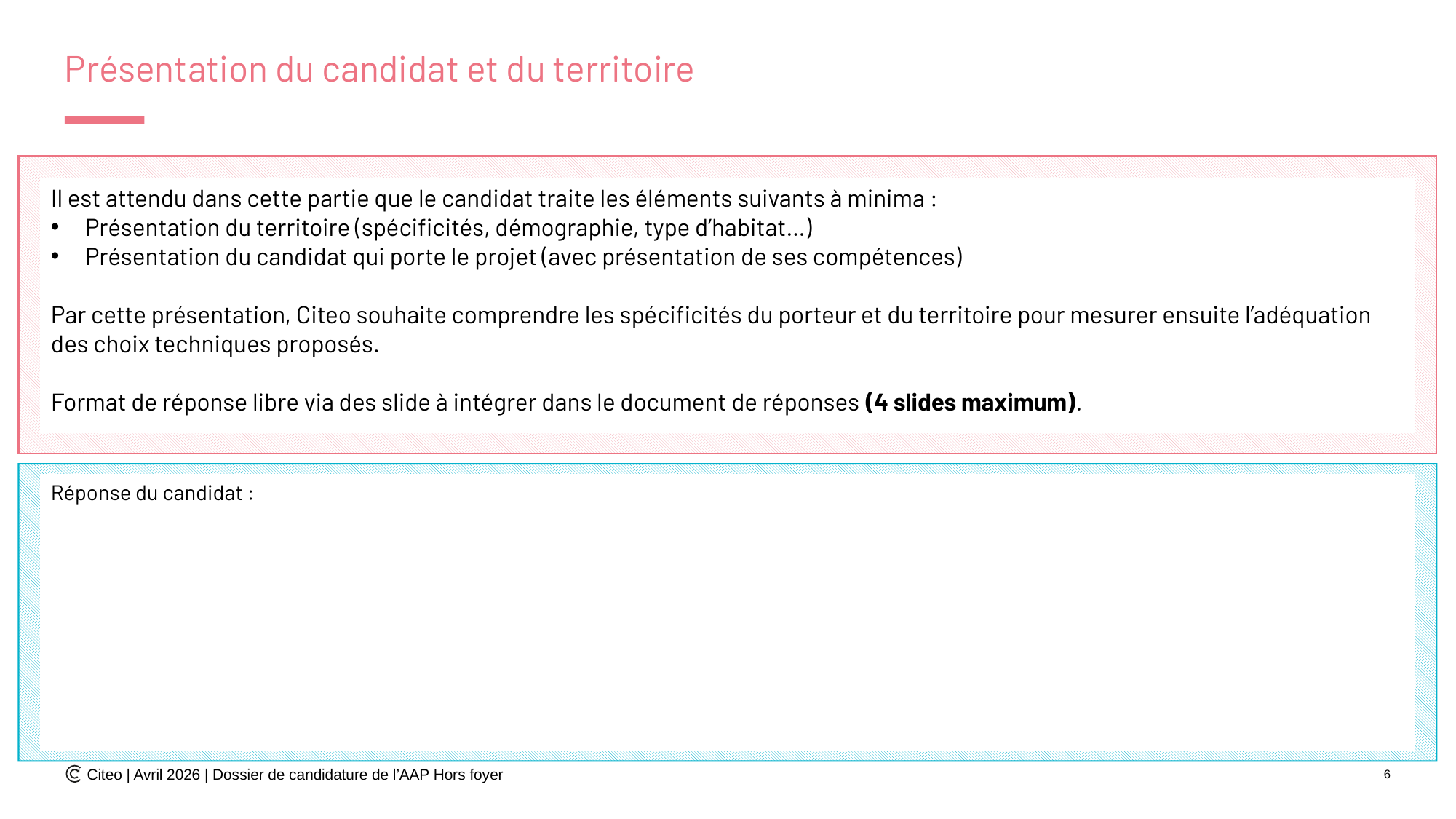

# Présentation du candidat et du territoire

Il est attendu dans cette partie que le candidat traite les éléments suivants à minima :
Présentation du territoire (spécificités, démographie, type d’habitat…)
Présentation du candidat qui porte le projet (avec présentation de ses compétences)

Par cette présentation, Citeo souhaite comprendre les spécificités du porteur et du territoire pour mesurer ensuite l’adéquation des choix techniques proposés.

Format de réponse libre via des slide à intégrer dans le document de réponses (4 slides maximum).

Réponse du candidat :
Citeo | Avril 2026 | Dossier de candidature de l’AAP Hors foyer
6